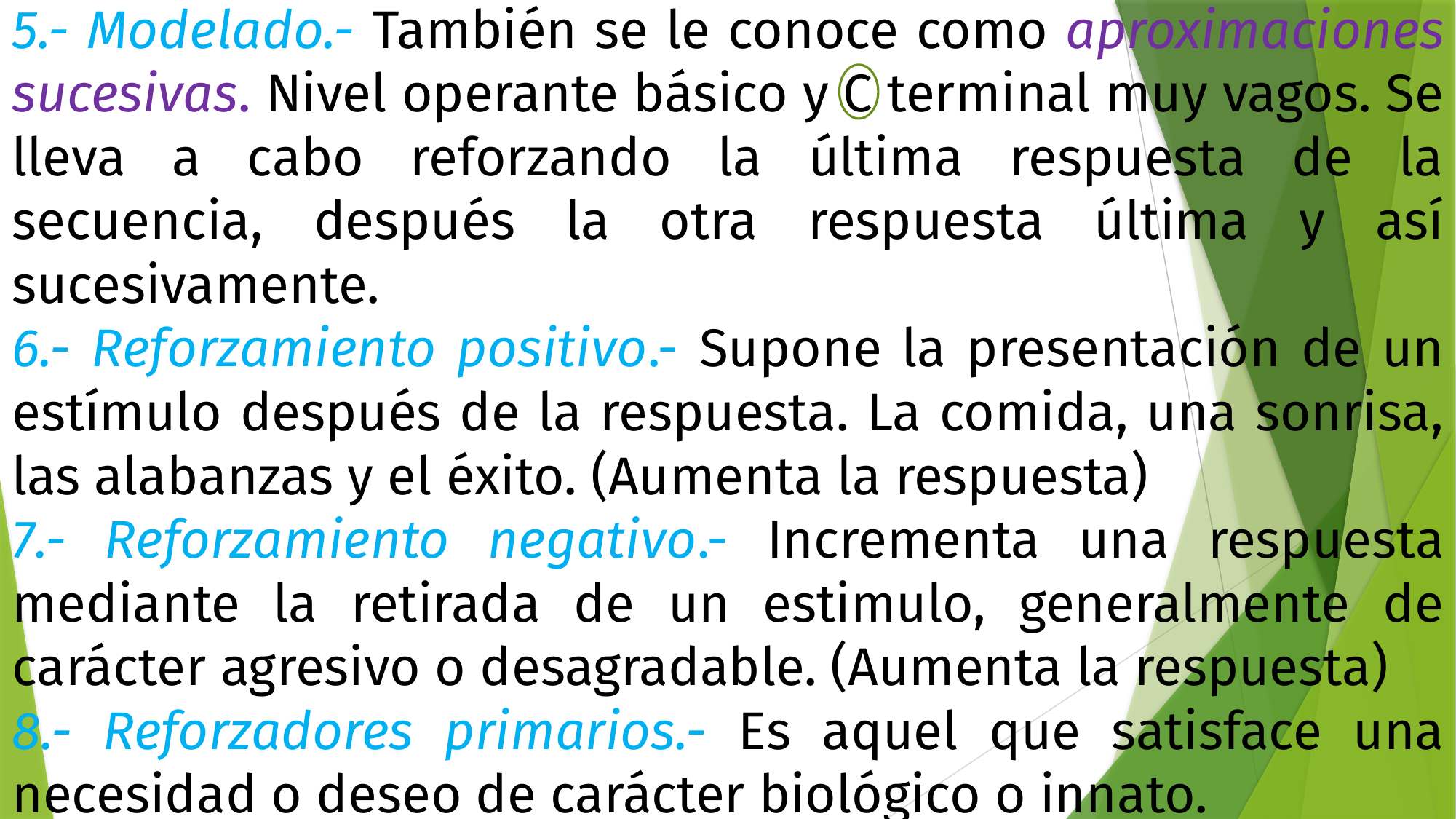

5.- Modelado.- También se le conoce como aproximaciones sucesivas. Nivel operante básico y C terminal muy vagos. Se lleva a cabo reforzando la última respuesta de la secuencia, después la otra respuesta última y así sucesivamente.
6.- Reforzamiento positivo.- Supone la presentación de un estímulo después de la respuesta. La comida, una sonrisa, las alabanzas y el éxito. (Aumenta la respuesta)
7.- Reforzamiento negativo.- Incrementa una respuesta mediante la retirada de un estimulo, generalmente de carácter agresivo o desagradable. (Aumenta la respuesta)
8.- Reforzadores primarios.- Es aquel que satisface una necesidad o deseo de carácter biológico o innato.